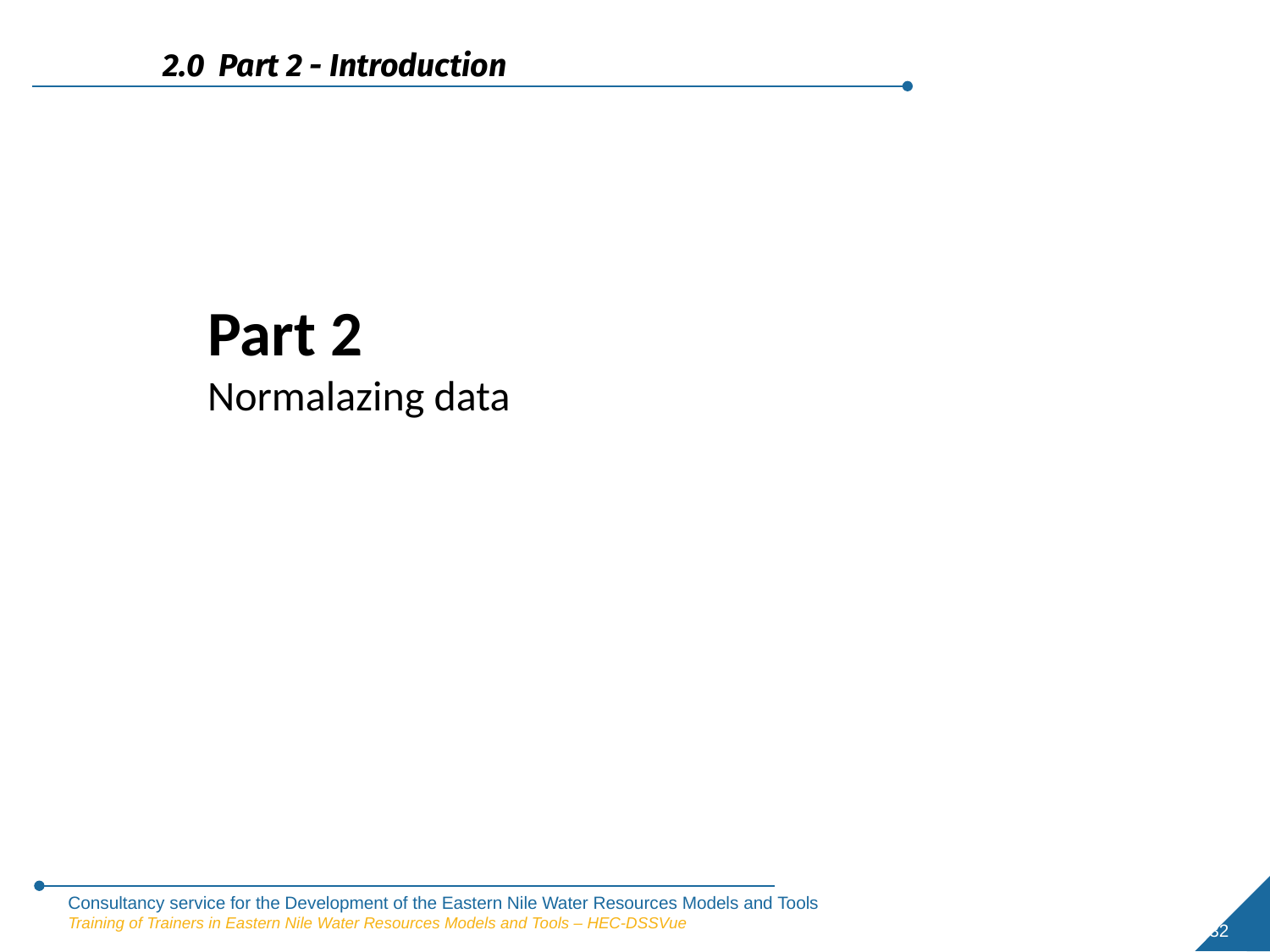

2.0  Part 2 - Introduction
Part 2
Normalazing data